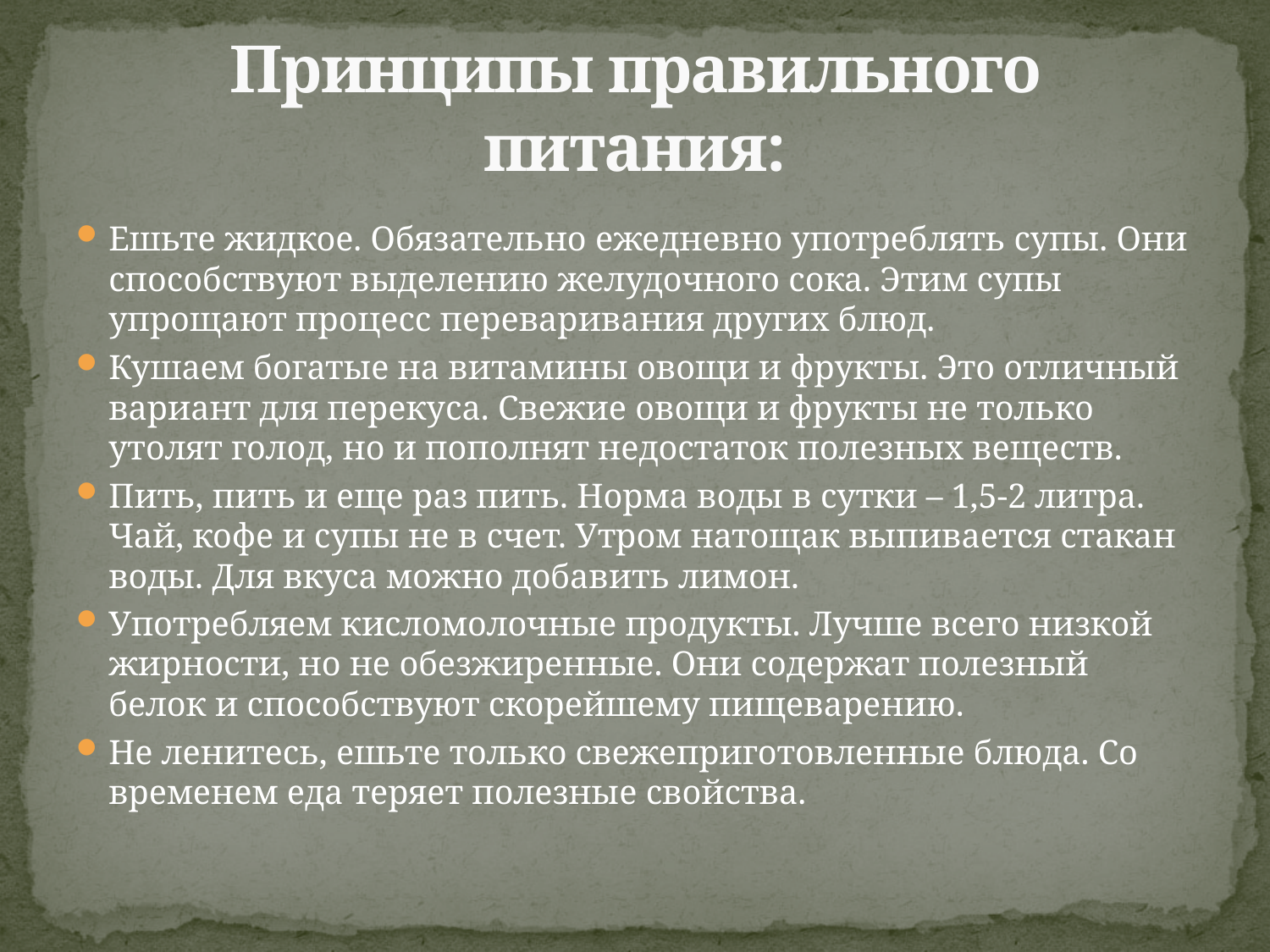

# Принципы правильного питания:
Ешьте жидкое. Обязательно ежедневно употреблять супы. Они способствуют выделению желудочного сока. Этим супы упрощают процесс переваривания других блюд.
Кушаем богатые на витамины овощи и фрукты. Это отличный вариант для перекуса. Свежие овощи и фрукты не только утолят голод, но и пополнят недостаток полезных веществ.
Пить, пить и еще раз пить. Норма воды в сутки – 1,5-2 литра. Чай, кофе и супы не в счет. Утром натощак выпивается стакан воды. Для вкуса можно добавить лимон.
Употребляем кисломолочные продукты. Лучше всего низкой жирности, но не обезжиренные. Они содержат полезный белок и способствуют скорейшему пищеварению.
Не ленитесь, ешьте только свежеприготовленные блюда. Со временем еда теряет полезные свойства.